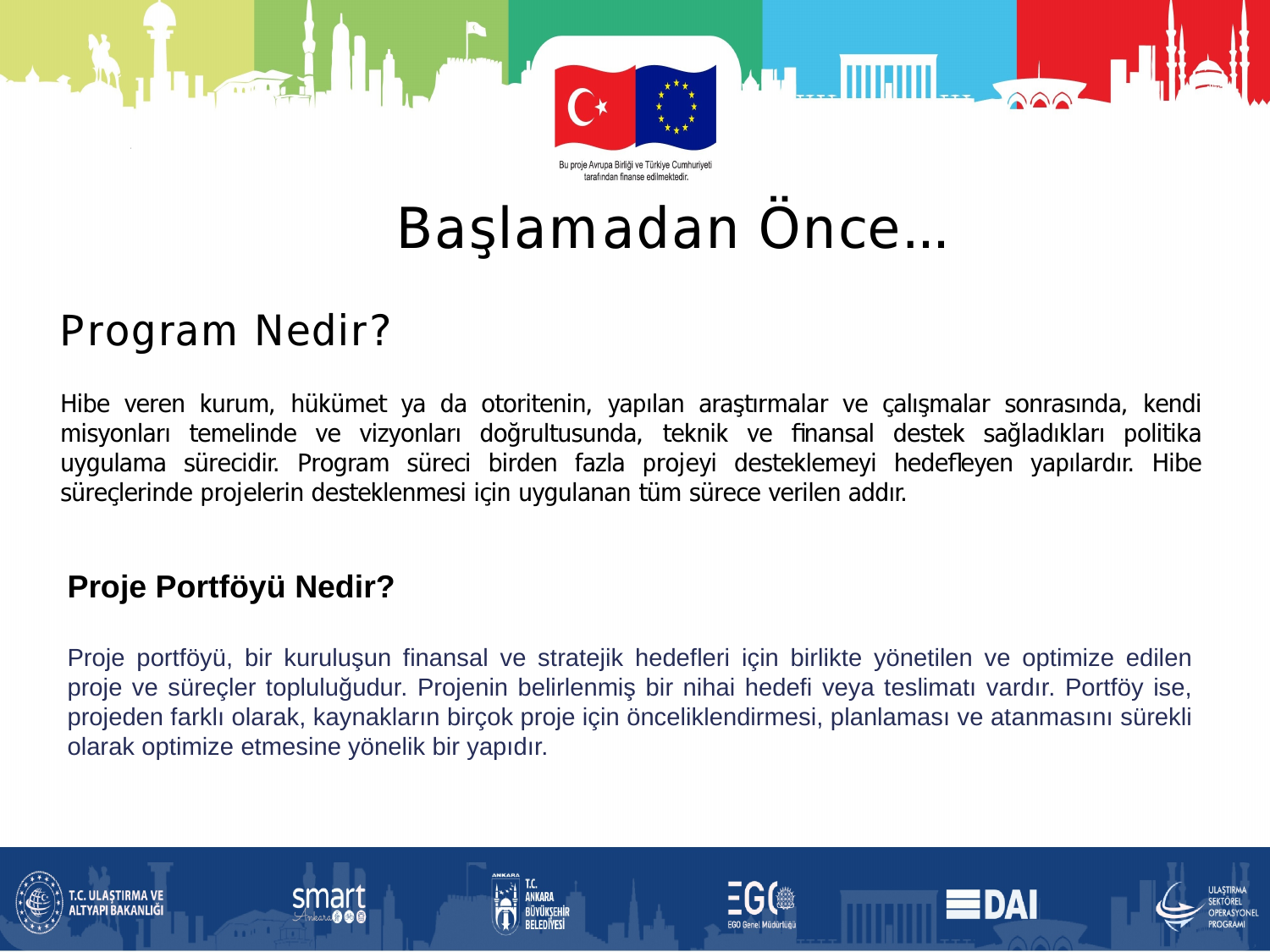

Başlamadan Önce…
Program Nedir?

Hibe veren kurum, hükümet ya da otoritenin, yapılan araştırmalar ve çalışmalar sonrasında, kendi misyonları temelinde ve vizyonları doğrultusunda, teknik ve finansal destek sağladıkları politika uygulama sürecidir. Program süreci birden fazla projeyi desteklemeyi hedefleyen yapılardır. Hibe süreçlerinde projelerin desteklenmesi için uygulanan tüm sürece verilen addır.
Proje Portföyü Nedir?

Proje portföyü, bir kuruluşun finansal ve stratejik hedefleri için birlikte yönetilen ve optimize edilen proje ve süreçler topluluğudur. Projenin belirlenmiş bir nihai hedefi veya teslimatı vardır. Portföy ise, projeden farklı olarak, kaynakların birçok proje için önceliklendirmesi, planlaması ve atanmasını sürekli olarak optimize etmesine yönelik bir yapıdır.